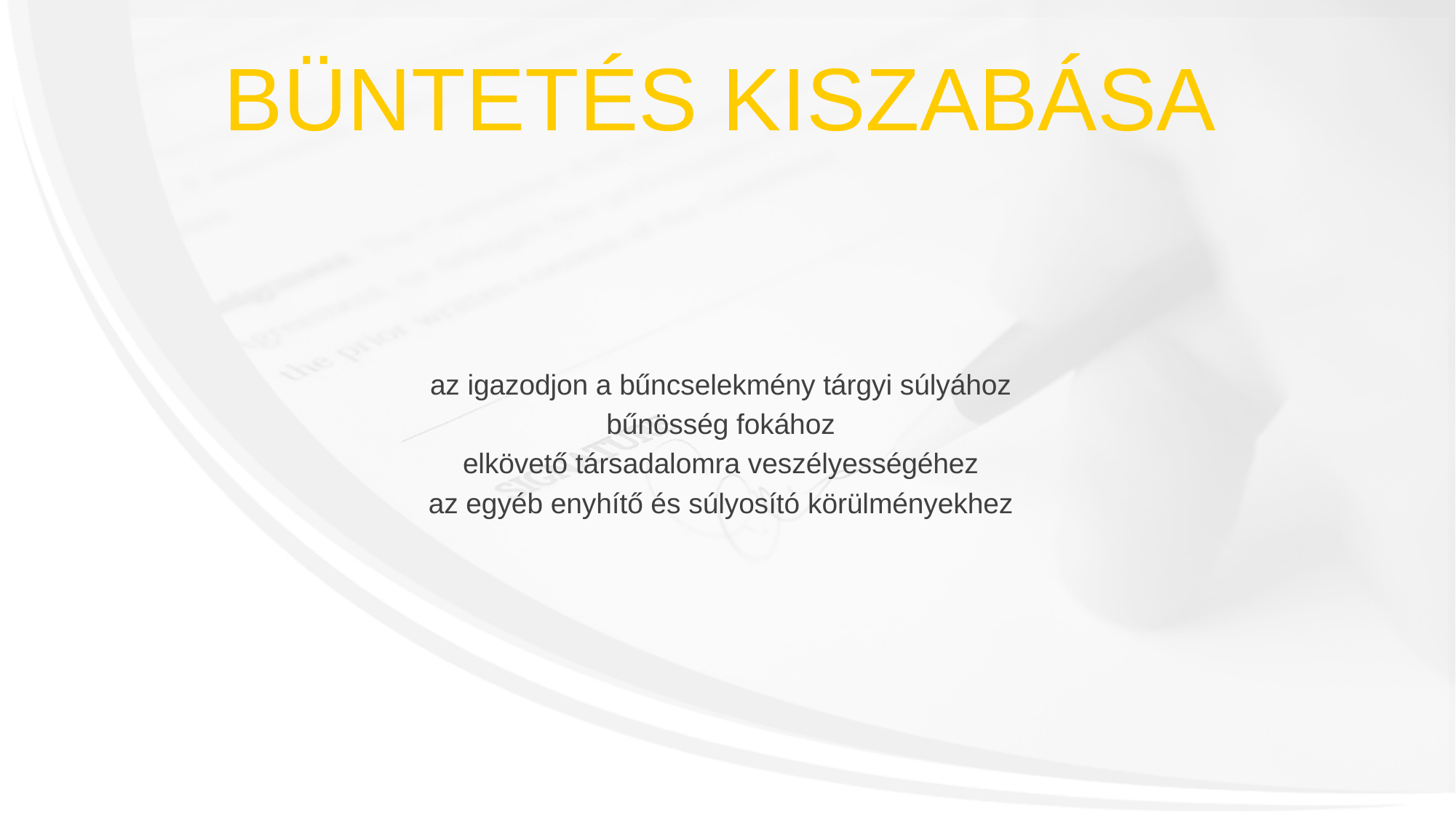

BÜNTETÉS KISZABÁSA
az igazodjon a bűncselekmény tárgyi súlyához
bűnösség fokához
elkövető társadalomra veszélyességéhez
az egyéb enyhítő és súlyosító körülményekhez